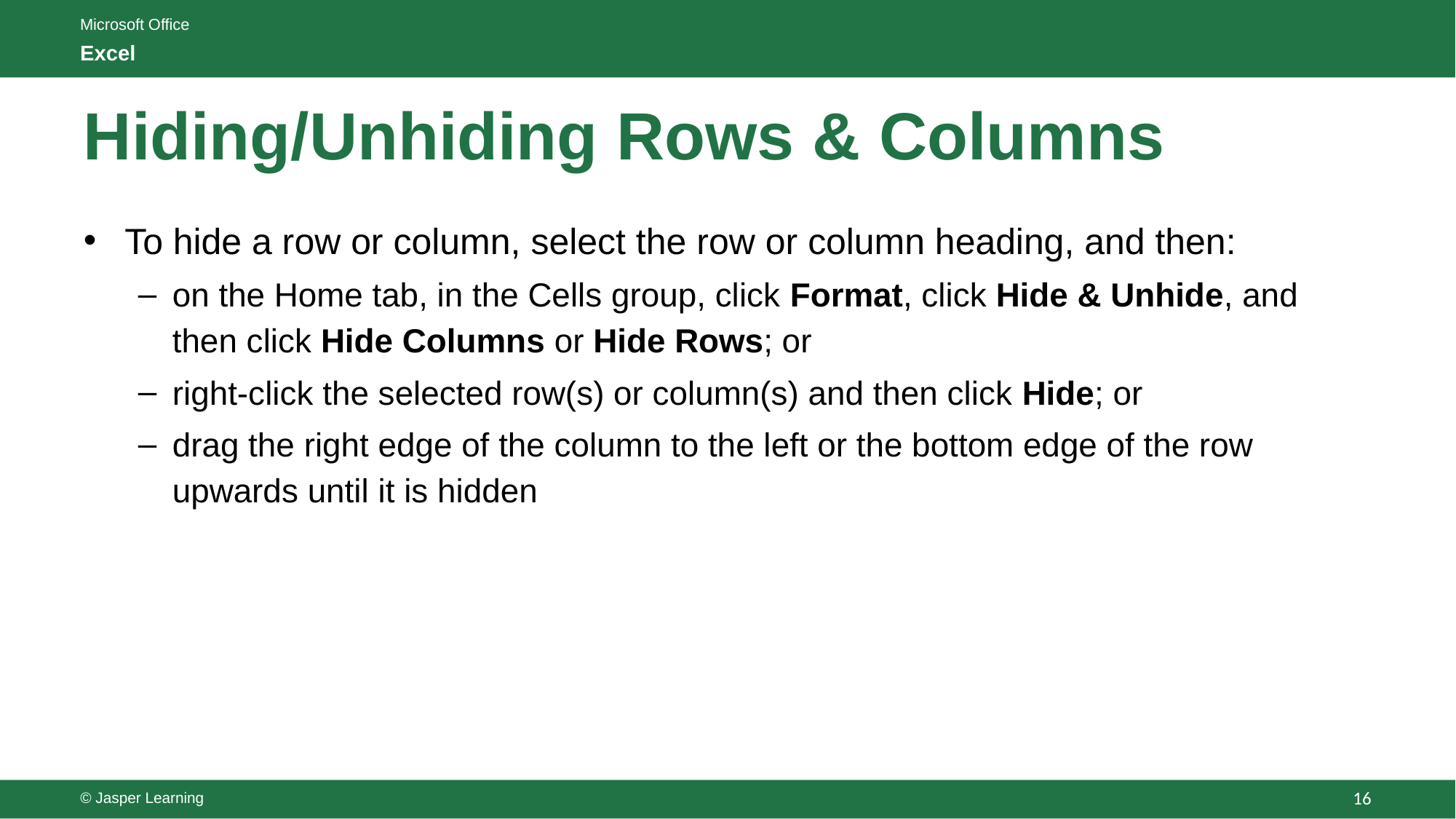

# Hiding/Unhiding Rows & Columns
To hide a row or column, select the row or column heading, and then:
on the Home tab, in the Cells group, click Format, click Hide & Unhide, and then click Hide Columns or Hide Rows; or
right-click the selected row(s) or column(s) and then click Hide; or
drag the right edge of the column to the left or the bottom edge of the row upwards until it is hidden

© Jasper Learning
16